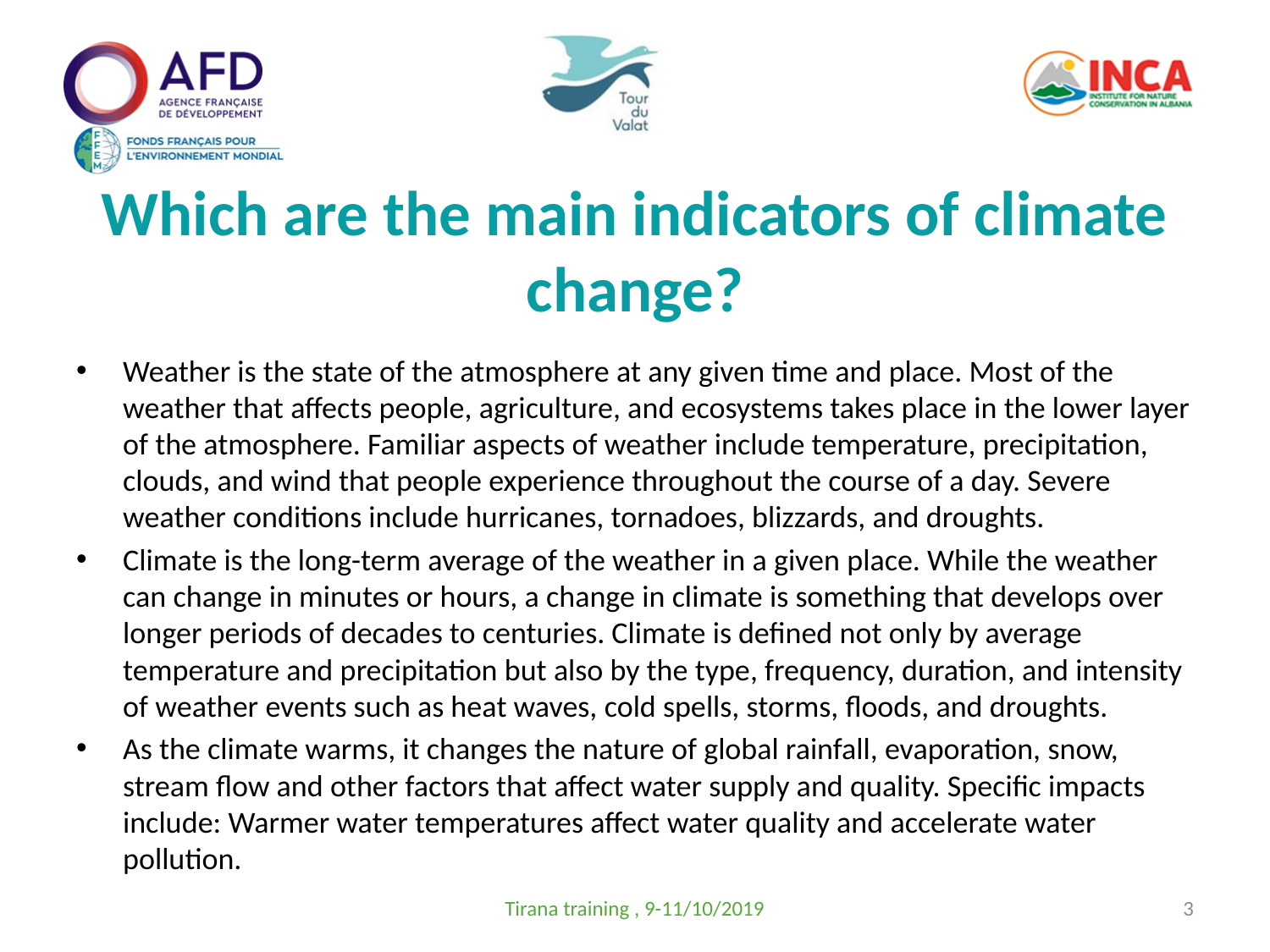

# Which are the main indicators of climate change?
Weather is the state of the atmosphere at any given time and place. Most of the weather that affects people, agriculture, and ecosystems takes place in the lower layer of the atmosphere. Familiar aspects of weather include temperature, precipitation, clouds, and wind that people experience throughout the course of a day. Severe weather conditions include hurricanes, tornadoes, blizzards, and droughts.
Climate is the long-term average of the weather in a given place. While the weather can change in minutes or hours, a change in climate is something that develops over longer periods of decades to centuries. Climate is defined not only by average temperature and precipitation but also by the type, frequency, duration, and intensity of weather events such as heat waves, cold spells, storms, floods, and droughts.
As the climate warms, it changes the nature of global rainfall, evaporation, snow, stream flow and other factors that affect water supply and quality. Specific impacts include: Warmer water temperatures affect water quality and accelerate water pollution.
Tirana training , 9-11/10/2019
3